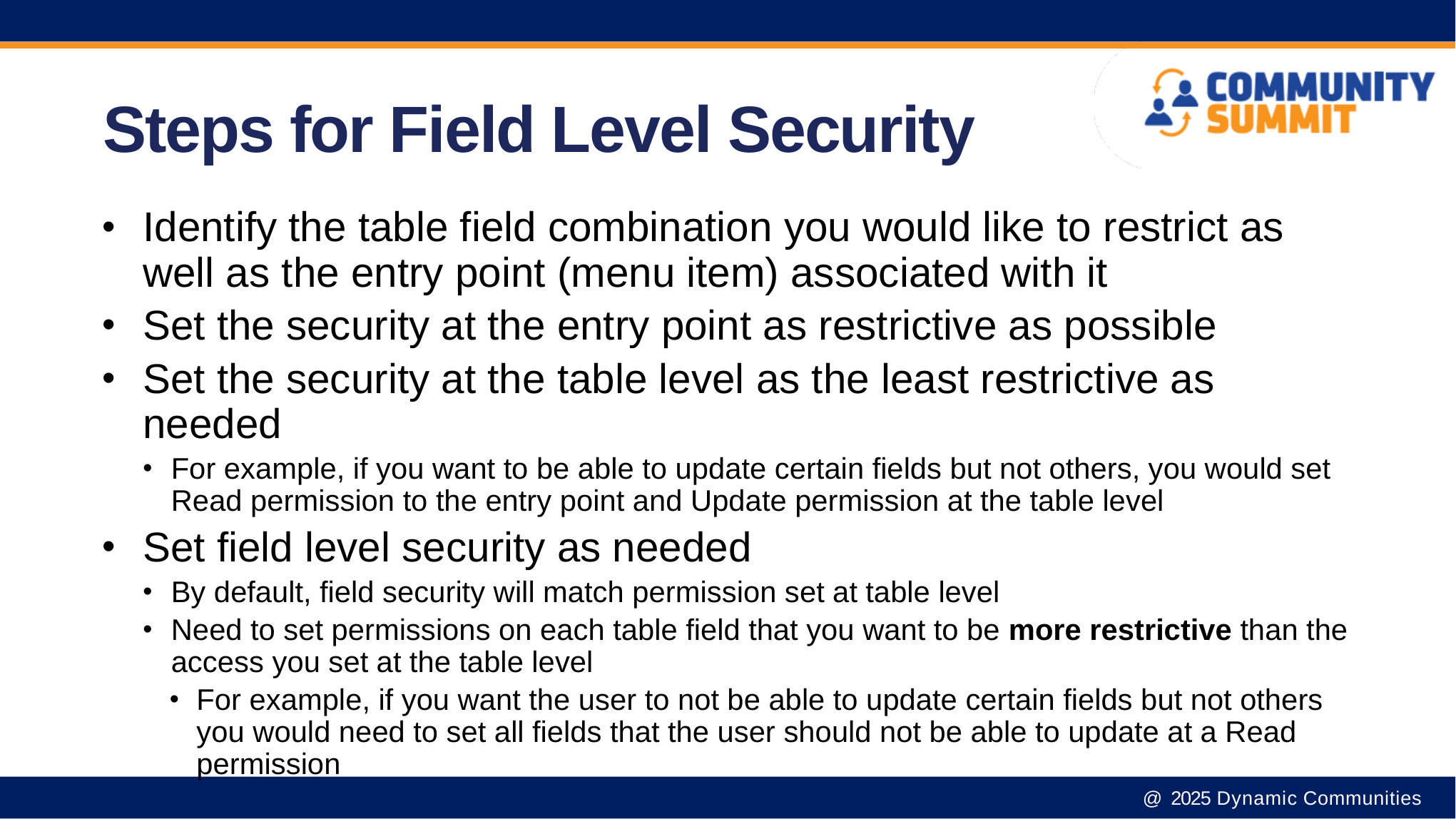

# Steps for Field Level Security
Identify the table field combination you would like to restrict as well as the entry point (menu item) associated with it
Set the security at the entry point as restrictive as possible
Set the security at the table level as the least restrictive as needed
For example, if you want to be able to update certain fields but not others, you would set Read permission to the entry point and Update permission at the table level
Set field level security as needed
By default, field security will match permission set at table level
Need to set permissions on each table field that you want to be more restrictive than the access you set at the table level
For example, if you want the user to not be able to update certain fields but not others you would need to set all fields that the user should not be able to update at a Read permission